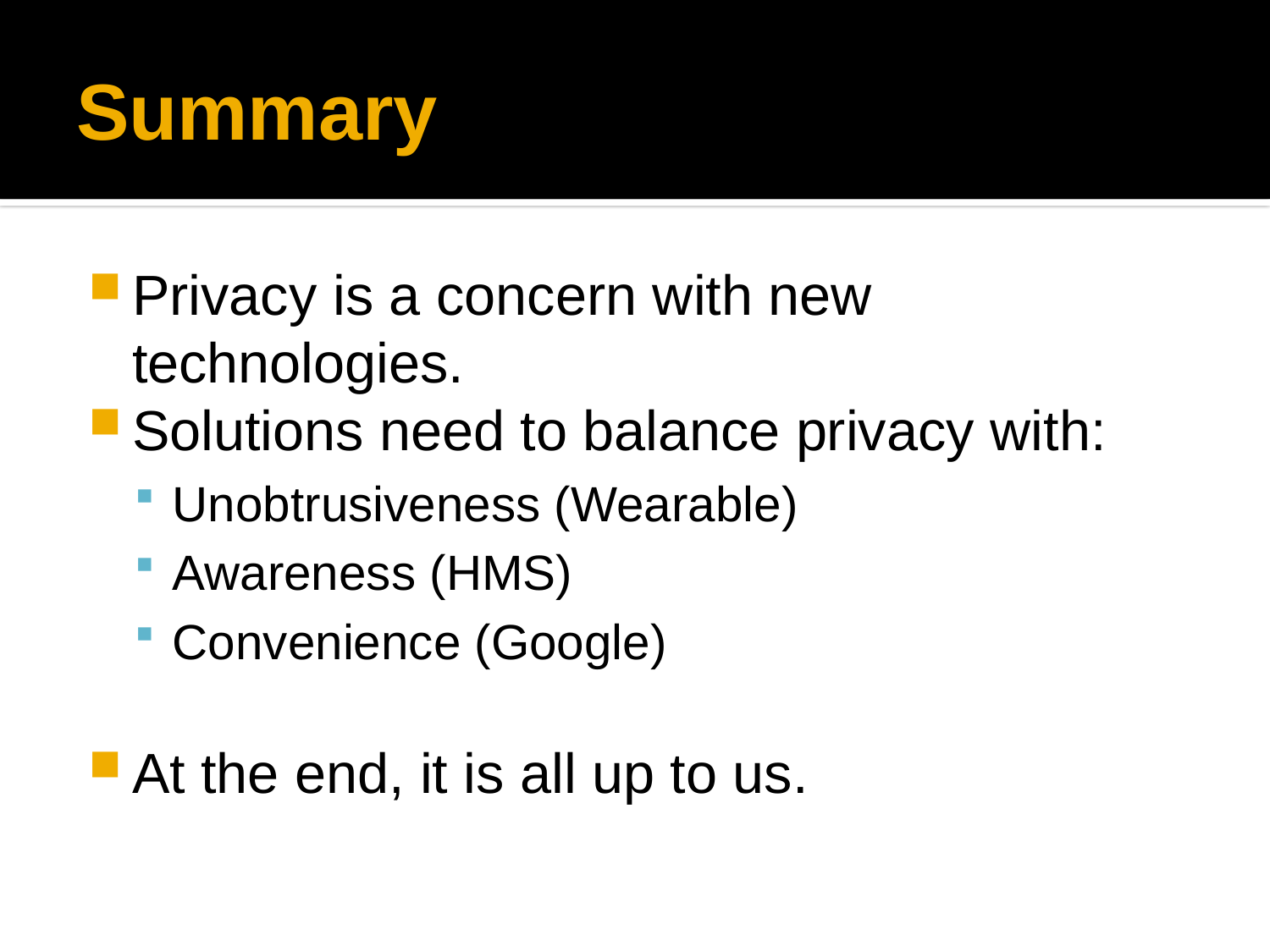

# Summary
Privacy is a concern with new technologies.
Solutions need to balance privacy with:
Unobtrusiveness (Wearable)
Awareness (HMS)
Convenience (Google)

At the end, it is all up to us.